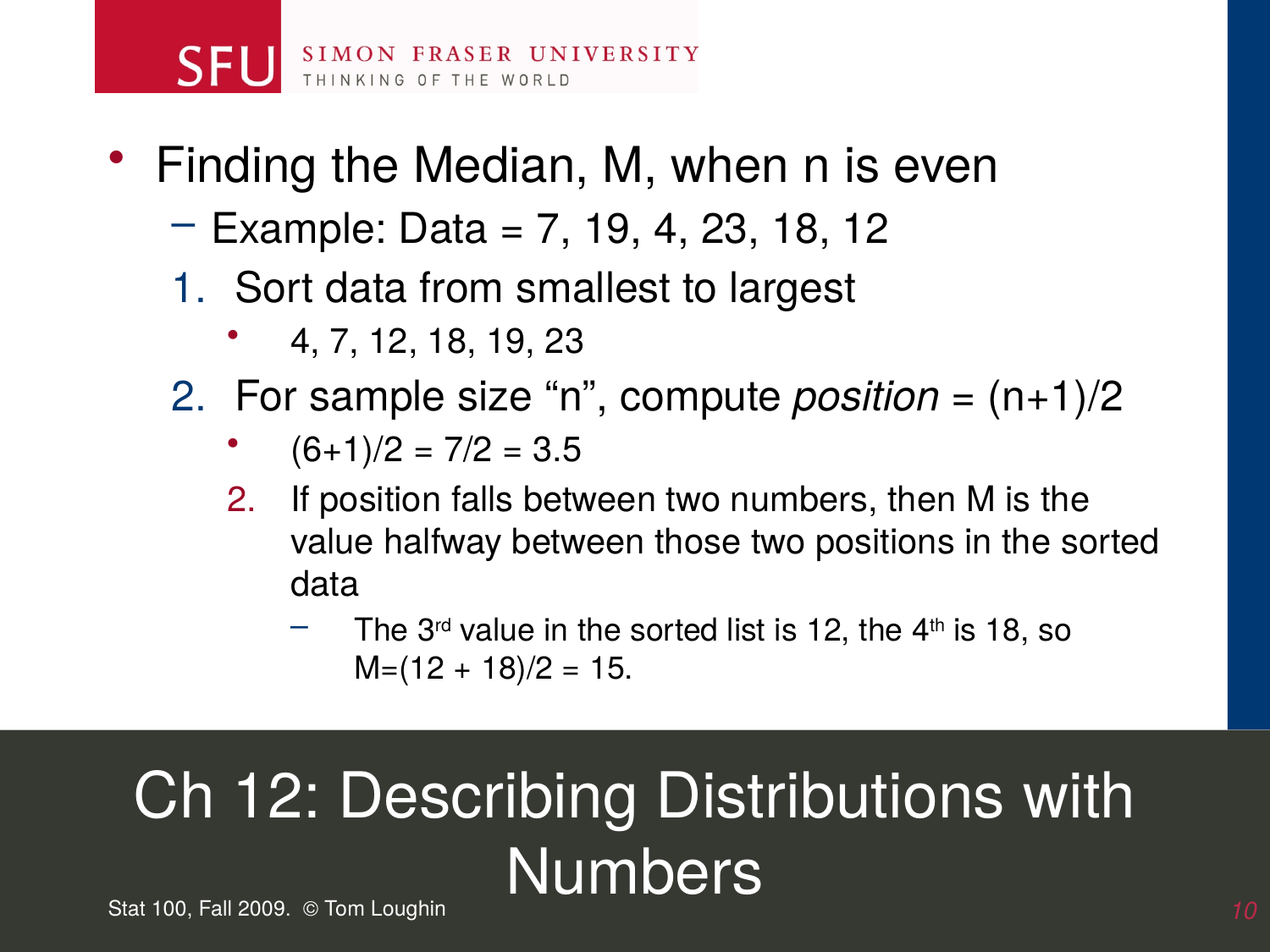

Finding the Median, M, when n is even
Example: Data = 7, 19, 4, 23, 18, 12
Sort data from smallest to largest
4, 7, 12, 18, 19, 23
For sample size “n”, compute position = (n+1)/2
(6+1)/2 = 7/2 = 3.5
If position falls between two numbers, then M is the value halfway between those two positions in the sorted data
The 3rd value in the sorted list is 12, the 4th is 18, so M=(12 + 18)/2 = 15.
# Ch 12: Describing Distributions with Numbers
Stat 100, Fall 2009.  © Tom Loughin
10